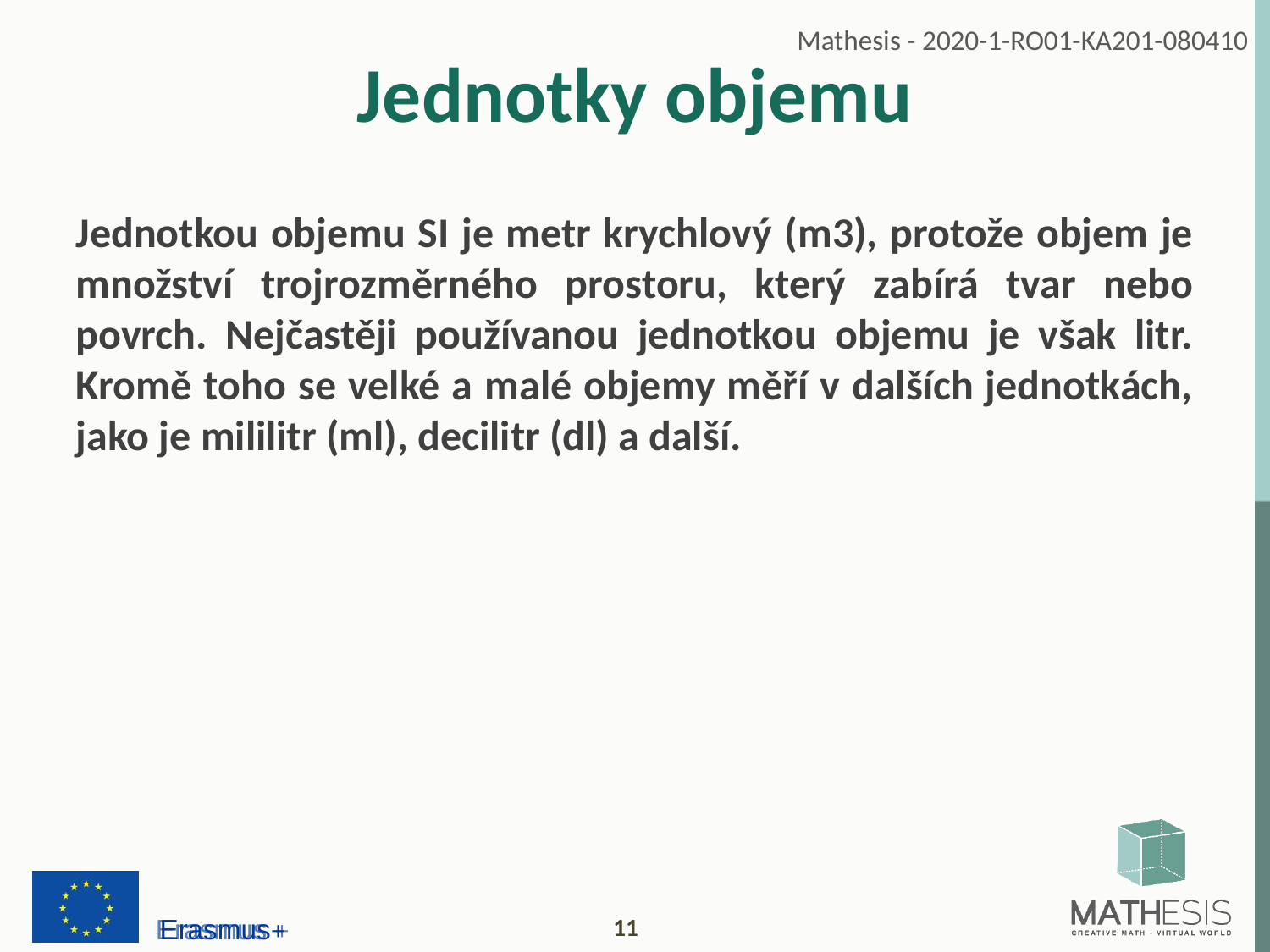

# Jednotky objemu
Jednotkou objemu SI je metr krychlový (m3), protože objem je množství trojrozměrného prostoru, který zabírá tvar nebo povrch. Nejčastěji používanou jednotkou objemu je však litr. Kromě toho se velké a malé objemy měří v dalších jednotkách, jako je mililitr (ml), decilitr (dl) a další.